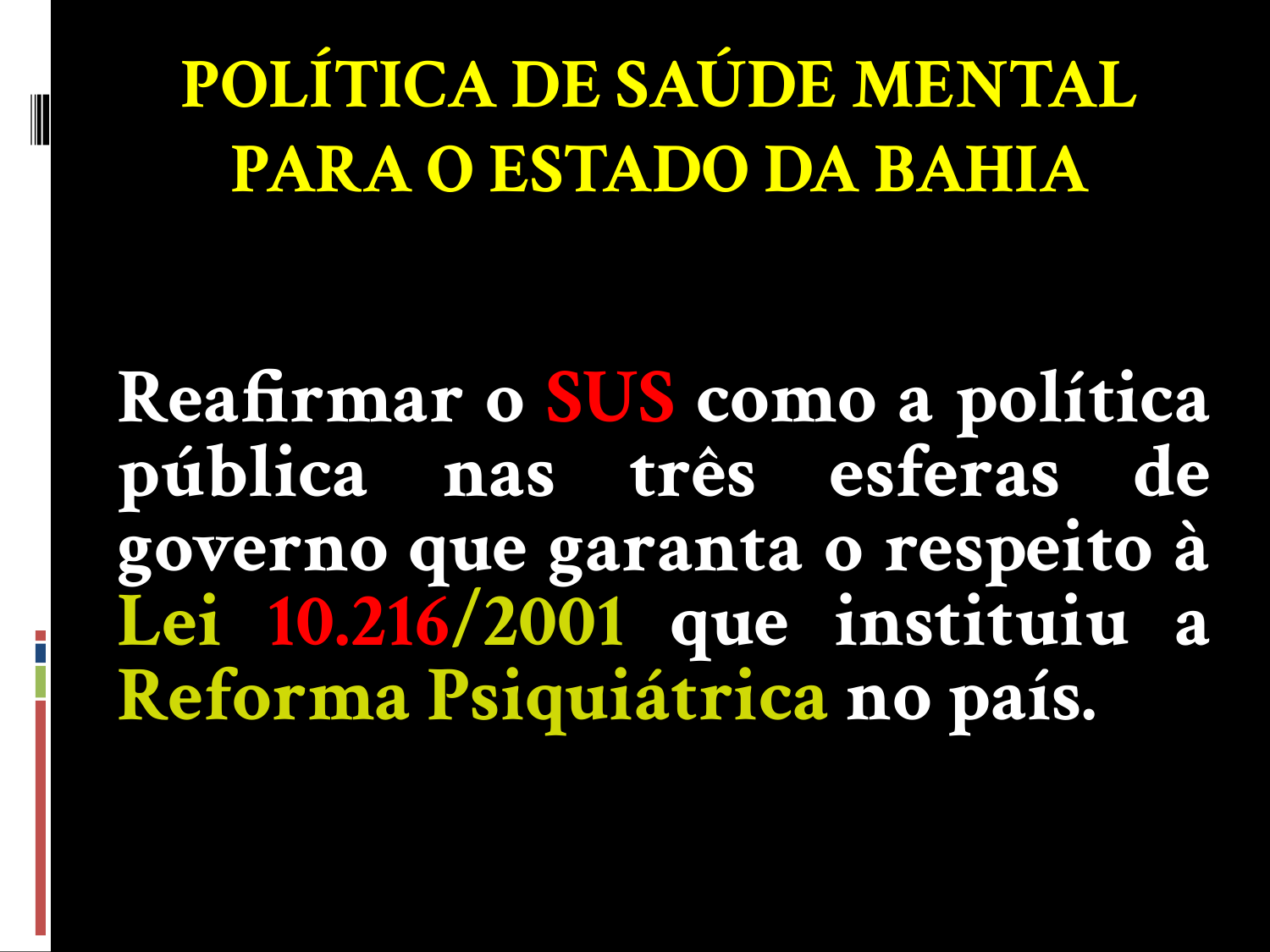

POLÍTICA DE SAÚDE MENTAL PARA O ESTADO DA BAHIA
Reafirmar o SUS como a política pública nas três esferas de governo que garanta o respeito à Lei 10.216/2001 que instituiu a Reforma Psiquiátrica no país.